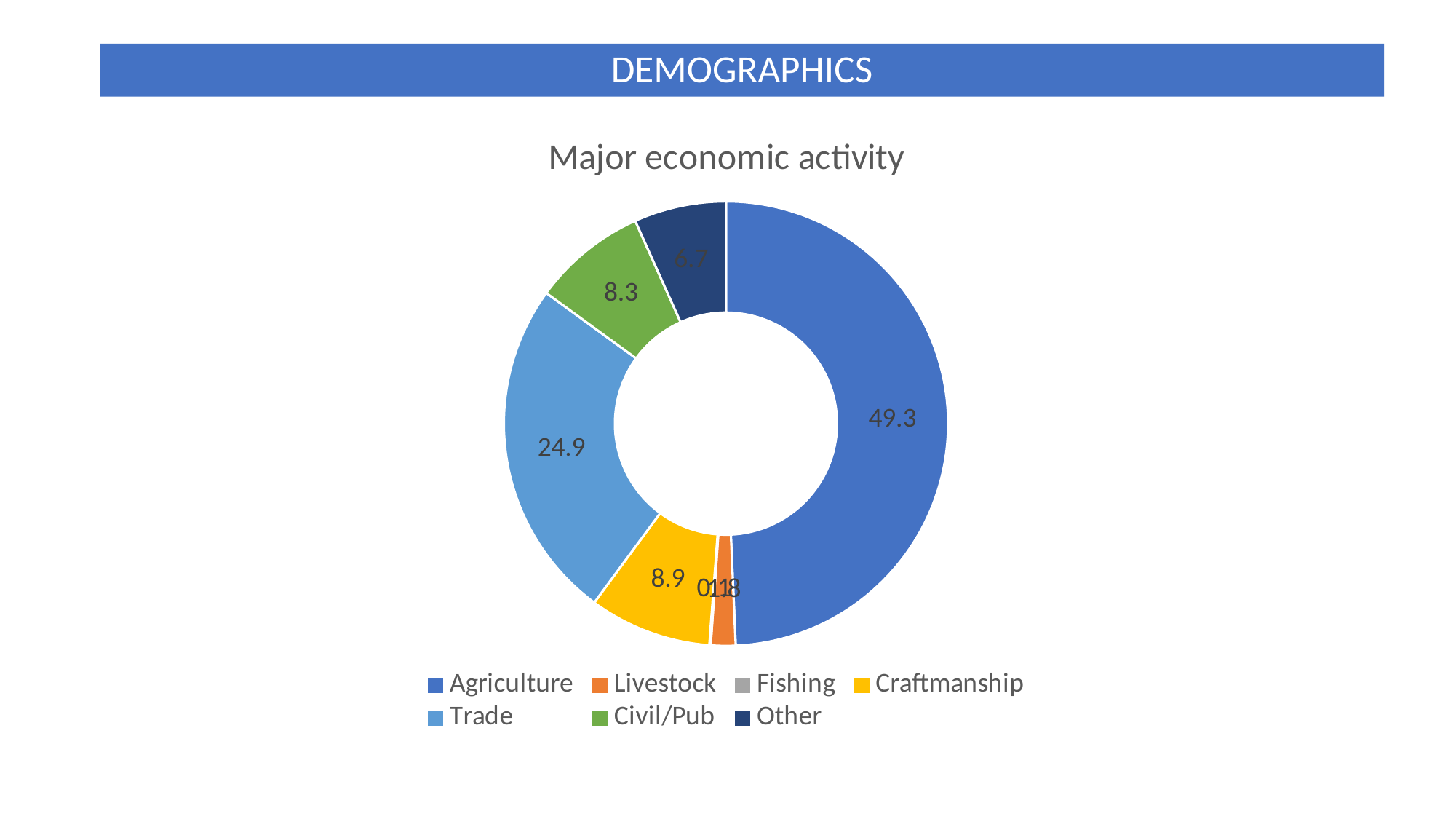

# DEMOGRAPHICS

### Chart: Major economic activity

| Category | Total |
|---|---|
| Agriculture | 49.3 |
| Livestock | 1.8 |
| Fishing | 0.1 |
| Craftmanship | 8.9 |
| Trade | 24.9 |
| Civil/Pub | 8.3 |
| Other | 6.7 |